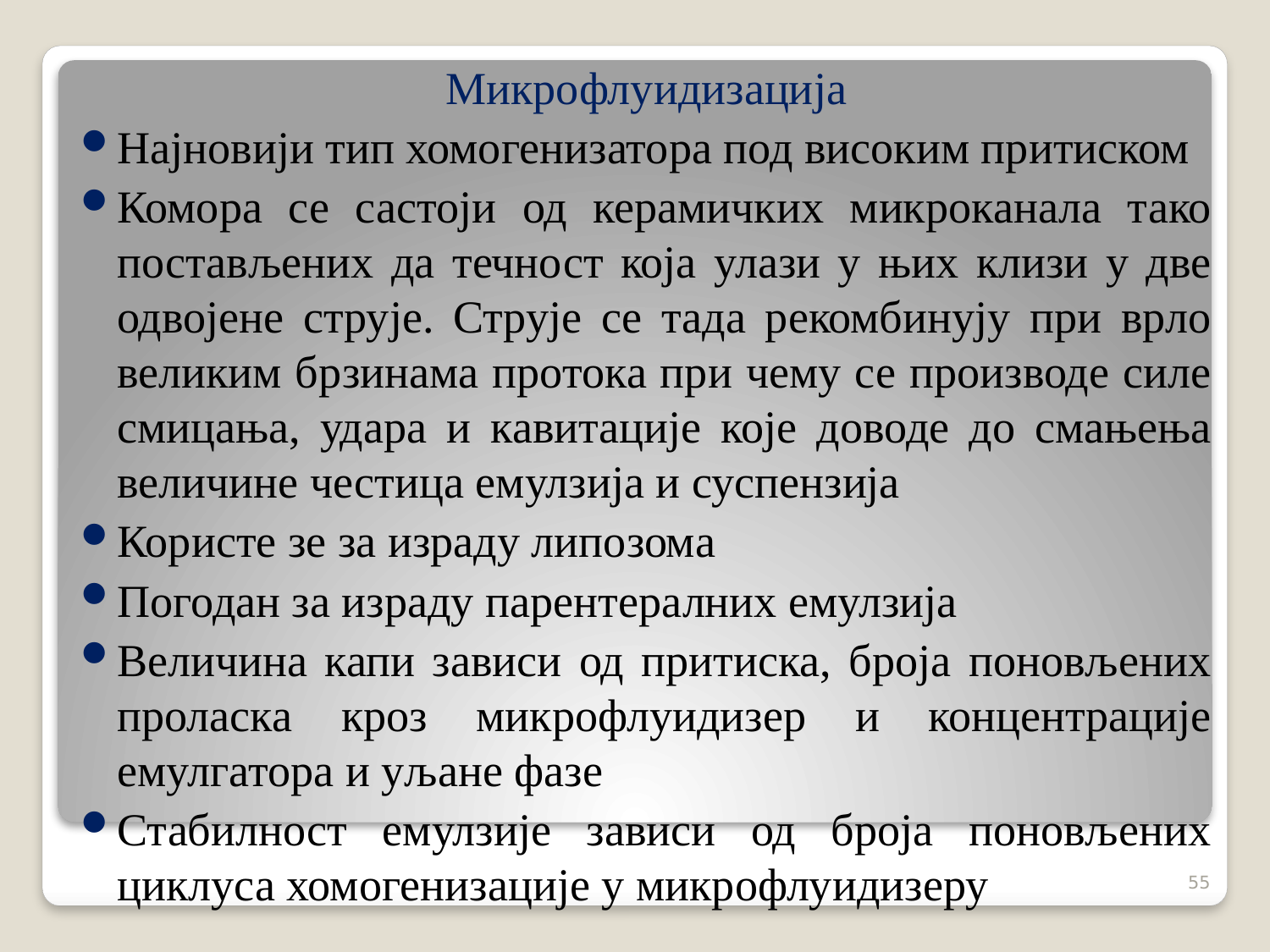

Микрофлуидизација
Најновији тип хомогенизатора под високим притиском
Комора се састоји од керамичких микроканала тако постављених да течност која улази у њих клизи у две одвојене струје. Струје се тада рекомбинују при врло великим брзинама протока при чему се производе силе смицања, удара и кавитације које доводе до смањења величине честица емулзија и суспензија
Користе зе за израду липозома
Погодан за израду парентералних емулзија
Величина капи зависи од притиска, броја поновљених проласка кроз микрофлуидизер и концентрације емулгатора и уљане фазе
Стабилност емулзије зависи од броја поновљених циклуса хомогенизације у микрофлуидизеру
55